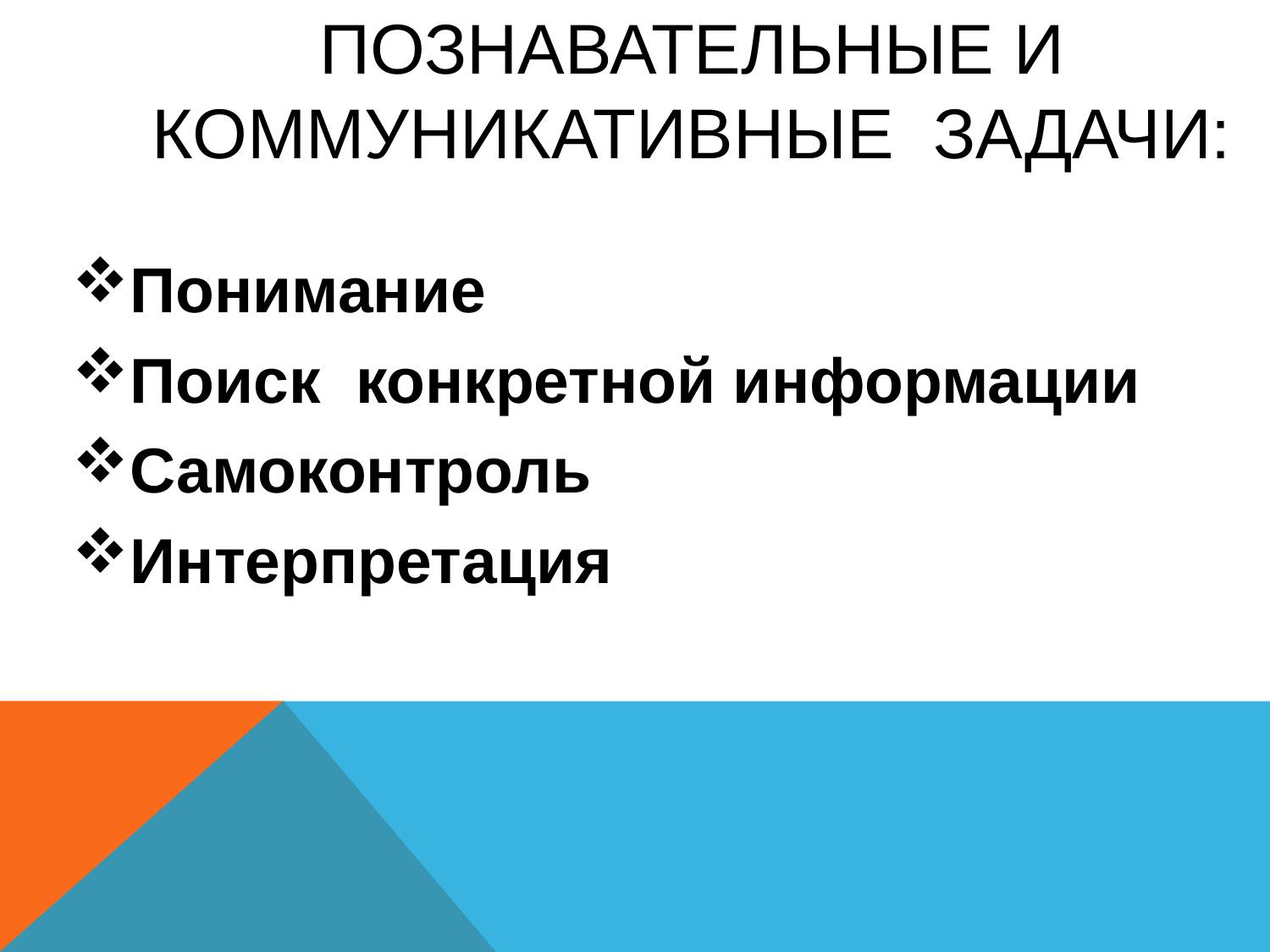

# Познавательные и коммуникативные  задачи:

Понимание
Поиск  конкретной информации
Самоконтроль
Интерпретация